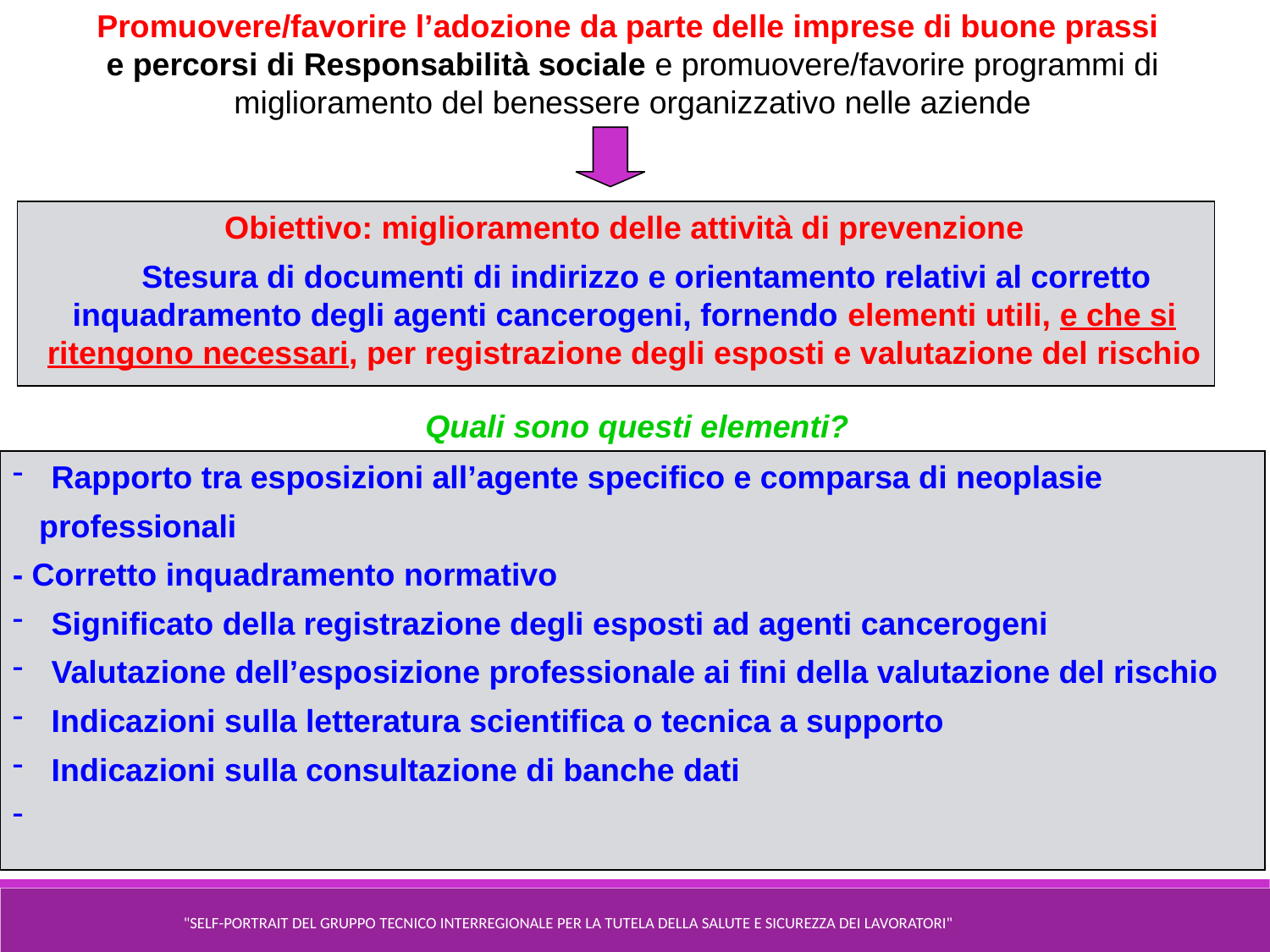

Promuovere/favorire l’adozione da parte delle imprese di buone prassi
e percorsi di Responsabilità sociale e promuovere/favorire programmi di miglioramento del benessere organizzativo nelle aziende

Obiettivo: miglioramento delle attività di prevenzione
     Stesura di documenti di indirizzo e orientamento relativi al corretto inquadramento degli agenti cancerogeni, fornendo elementi utili, e che si ritengono necessari, per registrazione degli esposti e valutazione del rischio

Quali sono questi elementi?

 Rapporto tra esposizioni all’agente specifico e comparsa di neoplasie
   professionali
- Corretto inquadramento normativo
 Significato della registrazione degli esposti ad agenti cancerogeni
 Valutazione dell’esposizione professionale ai fini della valutazione del rischio
 Indicazioni sulla letteratura scientifica o tecnica a supporto
 Indicazioni sulla consultazione di banche dati